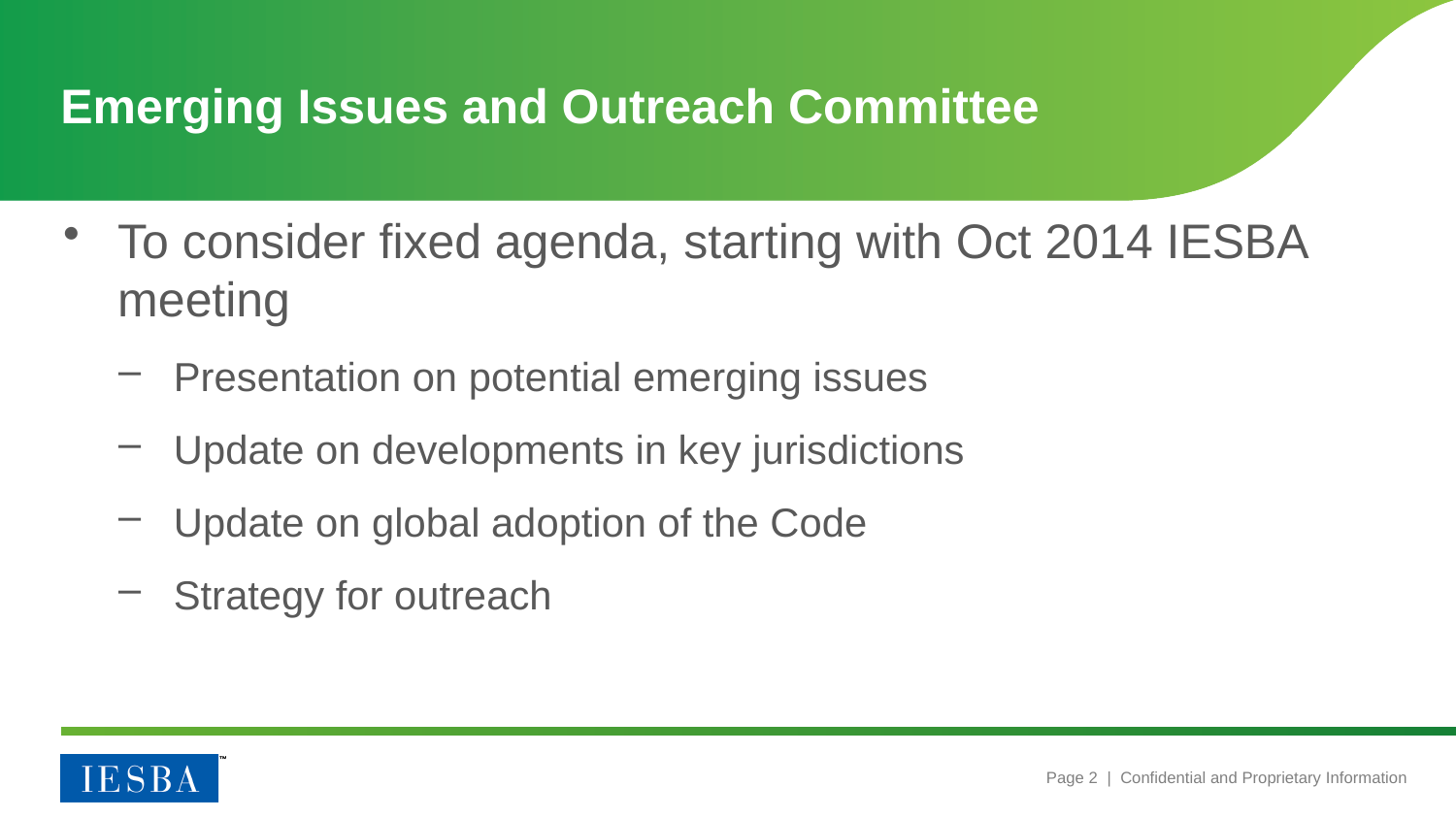

# Emerging Issues and Outreach Committee
To consider fixed agenda, starting with Oct 2014 IESBA meeting
Presentation on potential emerging issues
Update on developments in key jurisdictions
Update on global adoption of the Code
Strategy for outreach